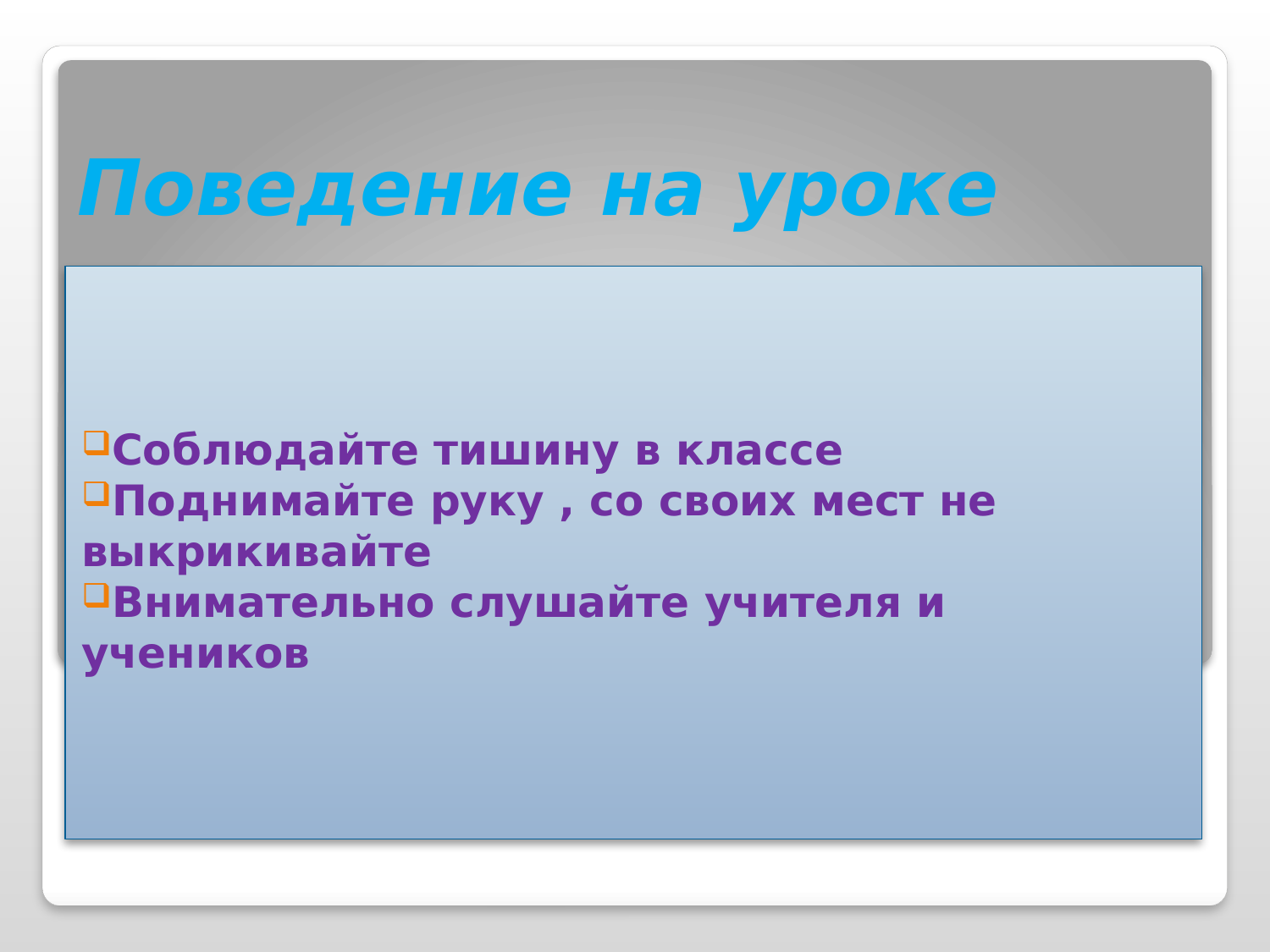

# Поведение на уроке
Соблюдайте тишину в классе
Поднимайте руку , со своих мест не выкрикивайте
Внимательно слушайте учителя и учеников